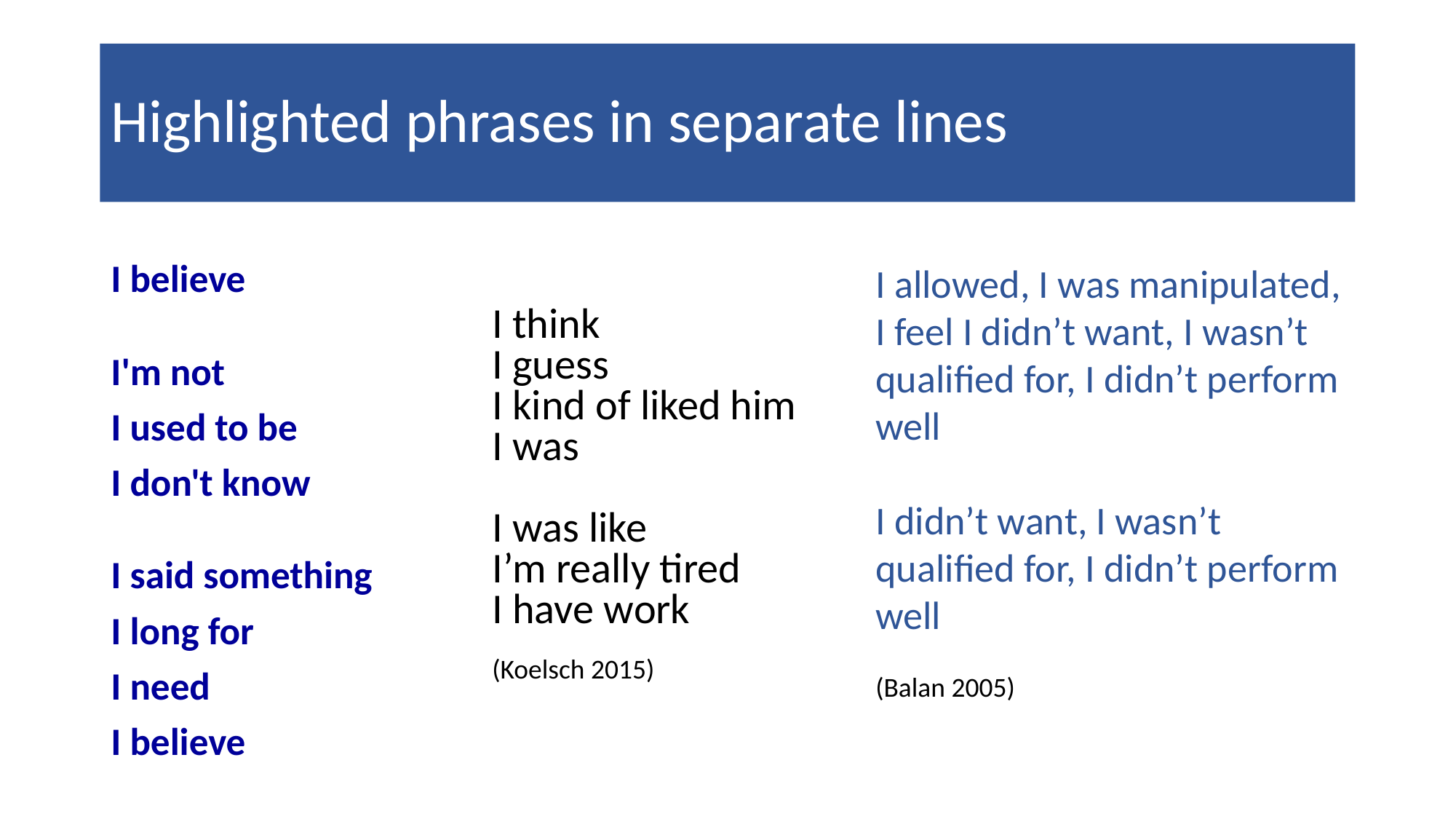

# Highlighted phrases in separate lines
I believe

I'm not
I used to be
I don't know

I said something
I long for
I need
I believe
I allowed, I was manipulated, I feel I didn’t want, I wasn’t qualified for, I didn’t perform well

I didn’t want, I wasn’t qualified for, I didn’t perform well

(Balan 2005)

I think
I guess
I kind of liked him
I was

I was like
I’m really tired
I have work

(Koelsch 2015)